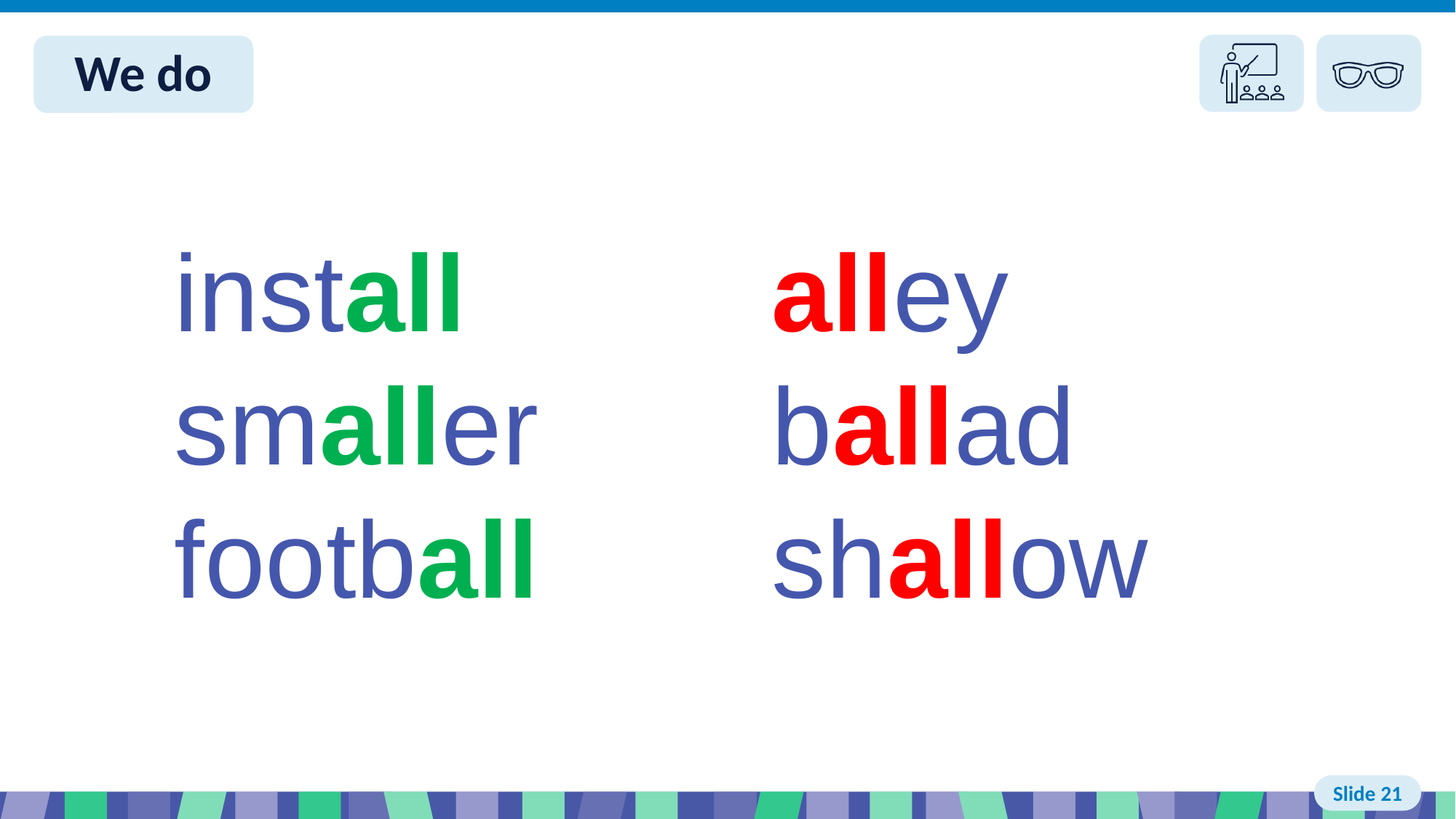

Slide 21 We do
install
smaller
football
alley
ballad
shallow